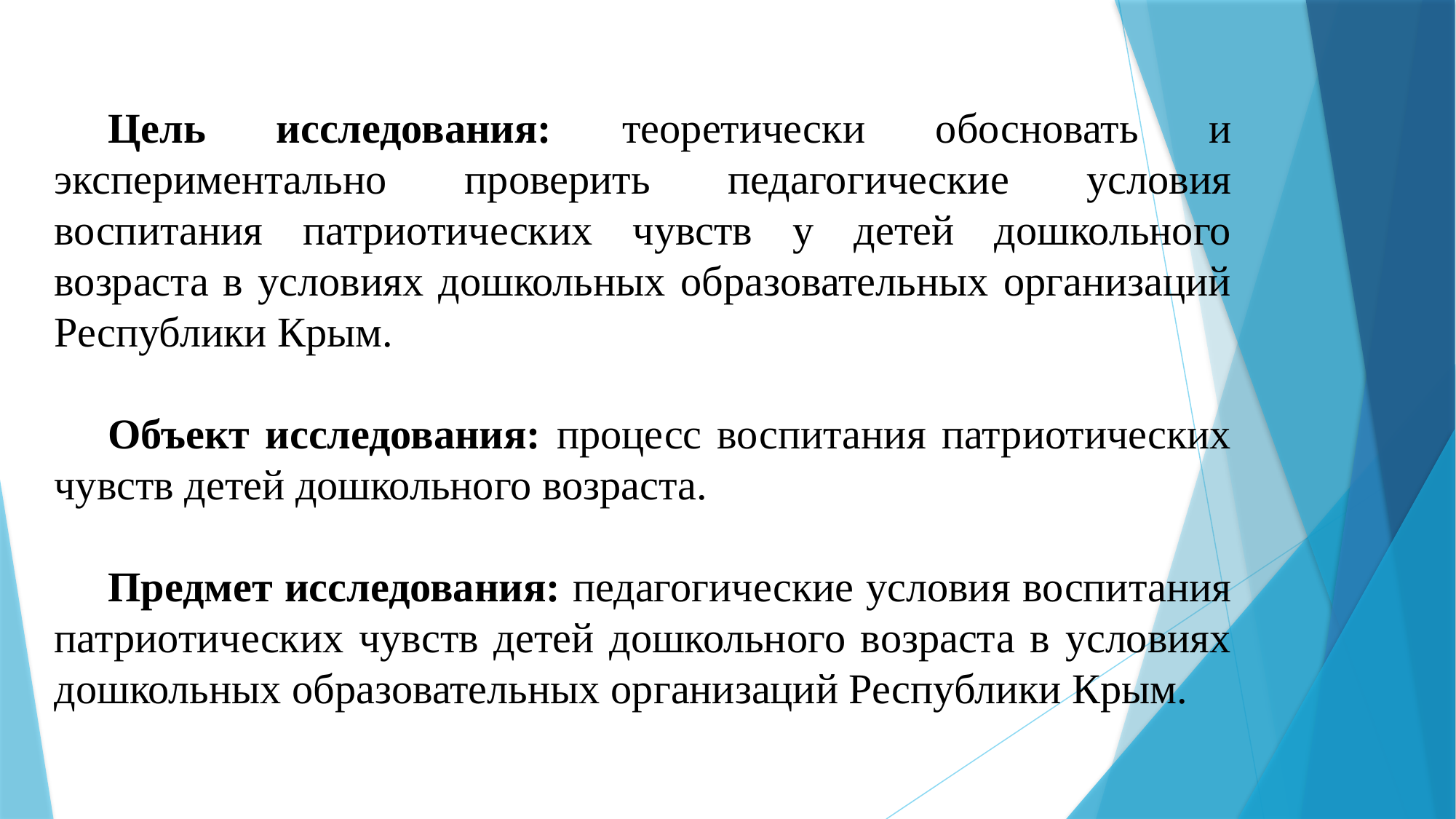

Цель исследования: теоретически обосновать и экспериментально проверить педагогические условия воспитания патриотических чувств у детей дошкольного возраста в условиях дошкольных образовательных организаций Республики Крым.

Объект исследования: процесс воспитания патриотических чувств детей дошкольного возраста.

Предмет исследования: педагогические условия воспитания патриотических чувств детей дошкольного возраста в условиях дошкольных образовательных организаций Республики Крым.